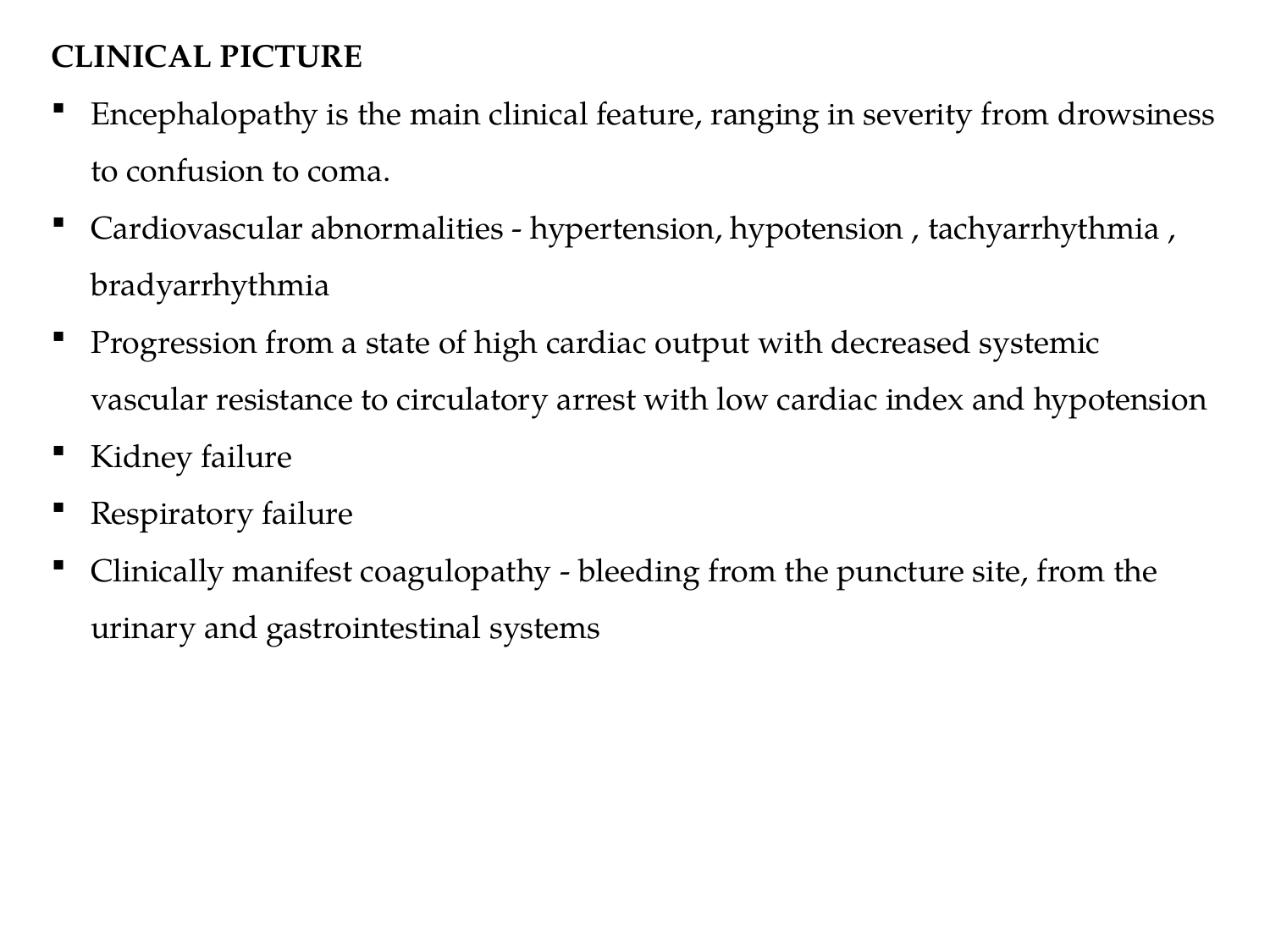

CLINICAL PICTURE
Encephalopathy is the main clinical feature, ranging in severity from drowsiness to confusion to coma.
Cardiovascular abnormalities - hypertension, hypotension , tachyarrhythmia , bradyarrhythmia
Progression from a state of high cardiac output with decreased systemic vascular resistance to circulatory arrest with low cardiac index and hypotension
Kidney failure
Respiratory failure
Clinically manifest coagulopathy - bleeding from the puncture site, from the urinary and gastrointestinal systems